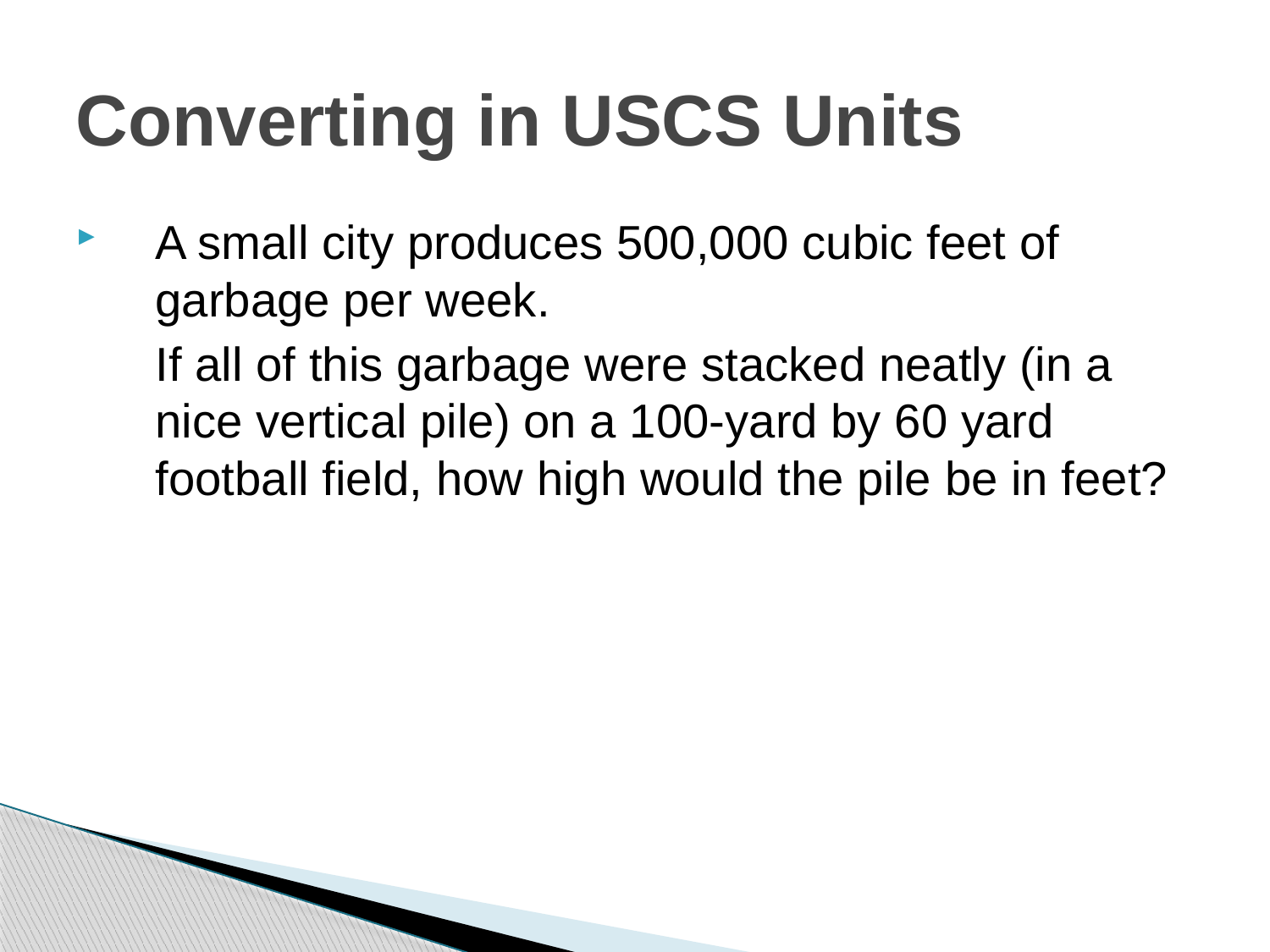

# Converting in USCS Units
A small city produces 500,000 cubic feet of garbage per week.
	If all of this garbage were stacked neatly (in a nice vertical pile) on a 100-yard by 60 yard football field, how high would the pile be in feet?